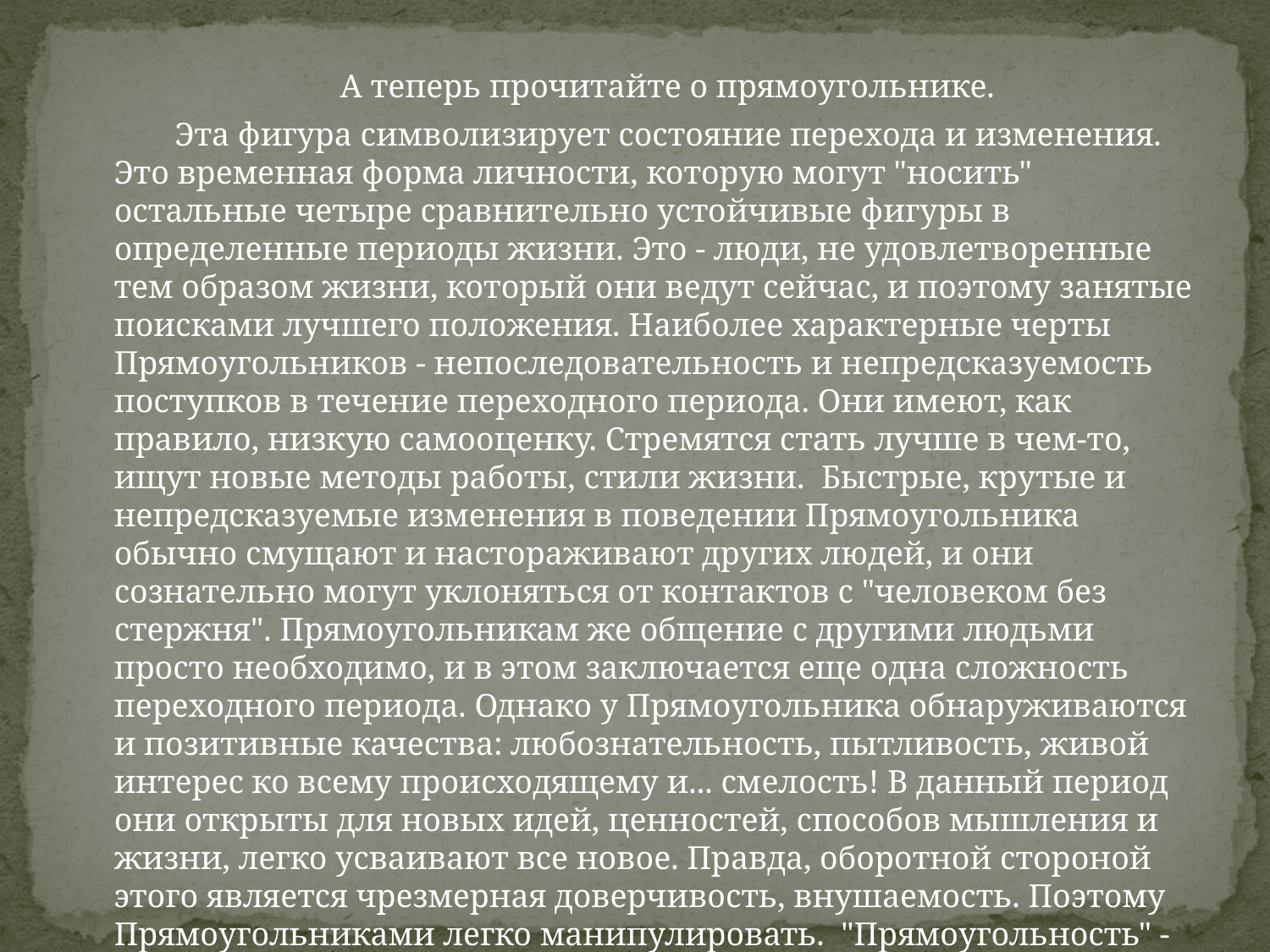

А теперь прочитайте о прямоугольнике.
            Эта фигура символизирует состояние перехода и изменения. Это временная форма личности, которую могут "носить" остальные четыре сравнительно устойчивые фигуры в определенные периоды жизни. Это - люди, не удовлетворенные тем образом жизни, который они ведут сейчас, и поэтому занятые поисками лучшего положения. Наиболее характерные черты Прямоугольников - непоследовательность и непредсказуемость поступков в течение переходного периода. Они имеют, как правило, низкую самооценку. Стремятся стать лучше в чем-то, ищут новые методы работы, стили жизни.  Быстрые, крутые и непредсказуемые изменения в поведении Прямоугольника обычно смущают и настораживают других людей, и они сознательно могут уклоняться от контактов с "человеком без стержня". Прямоугольникам же общение с другими людьми просто необходимо, и в этом заключается еще одна сложность переходного периода. Однако у Прямоугольника обнаруживаются и позитивные качества: любознательность, пытливость, живой интерес ко всему происходящему и... смелость! В данный период они открыты для новых идей, ценностей, способов мышления и жизни, легко усваивают все новое. Правда, оборотной стороной этого является чрезмерная доверчивость, внушаемость. Поэтому Прямоугольниками легко манипулировать.  "Прямоугольность" - всего лишь стадия. Она пройдет!